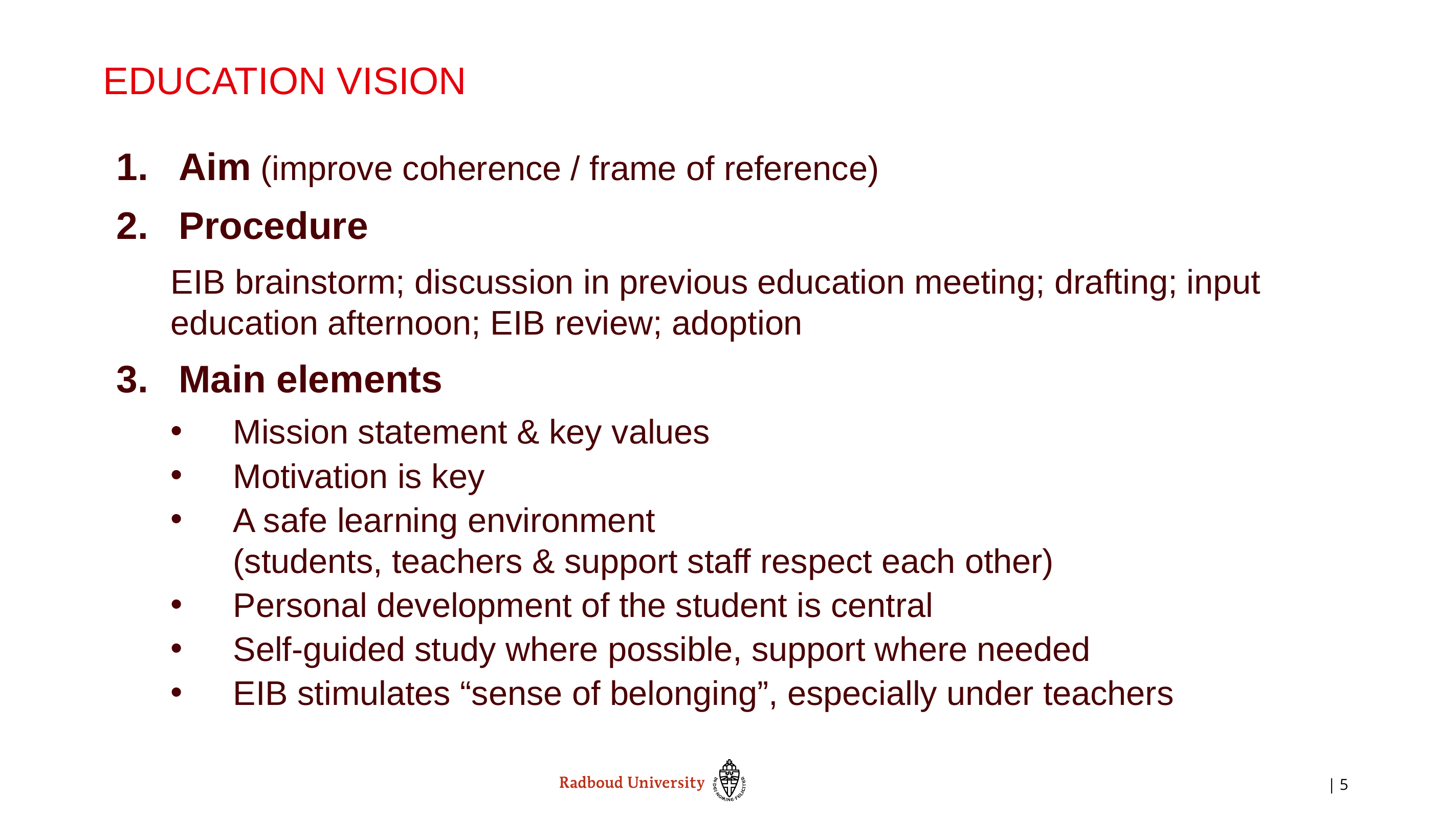

# Education vision
Aim (improve coherence / frame of reference)
Procedure
EIB brainstorm; discussion in previous education meeting; drafting; input education afternoon; EIB review; adoption
Main elements
Mission statement & key values
Motivation is key
A safe learning environment
(students, teachers & support staff respect each other)
Personal development of the student is central
Self-guided study where possible, support where needed
EIB stimulates “sense of belonging”, especially under teachers

| 5